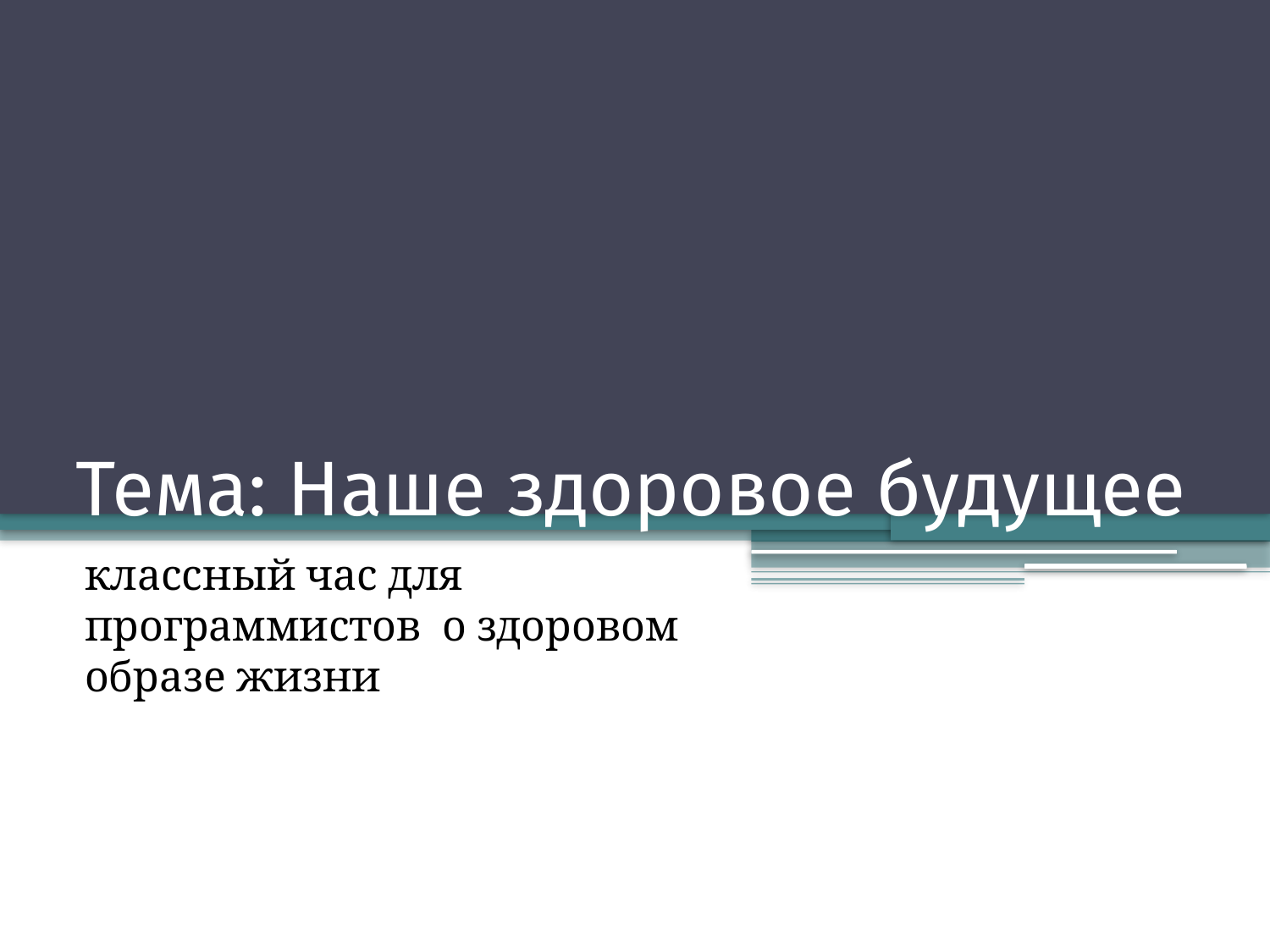

# Тема: Наше здоровое будущее
классный час для программистов  о здоровом образе жизни